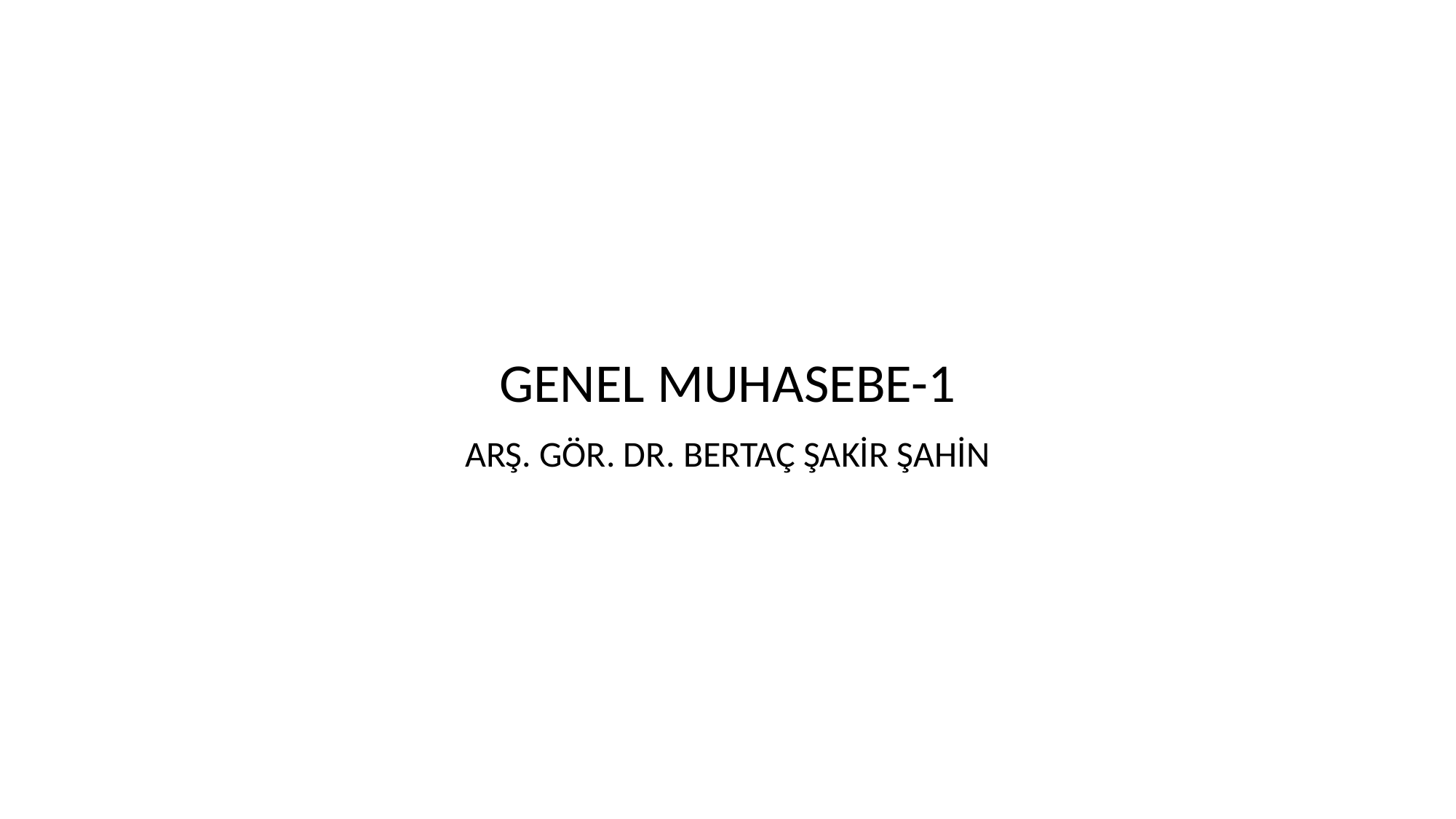

# GENEL MUHASEBE-1
ARŞ. GÖR. DR. BERTAÇ ŞAKİR ŞAHİN